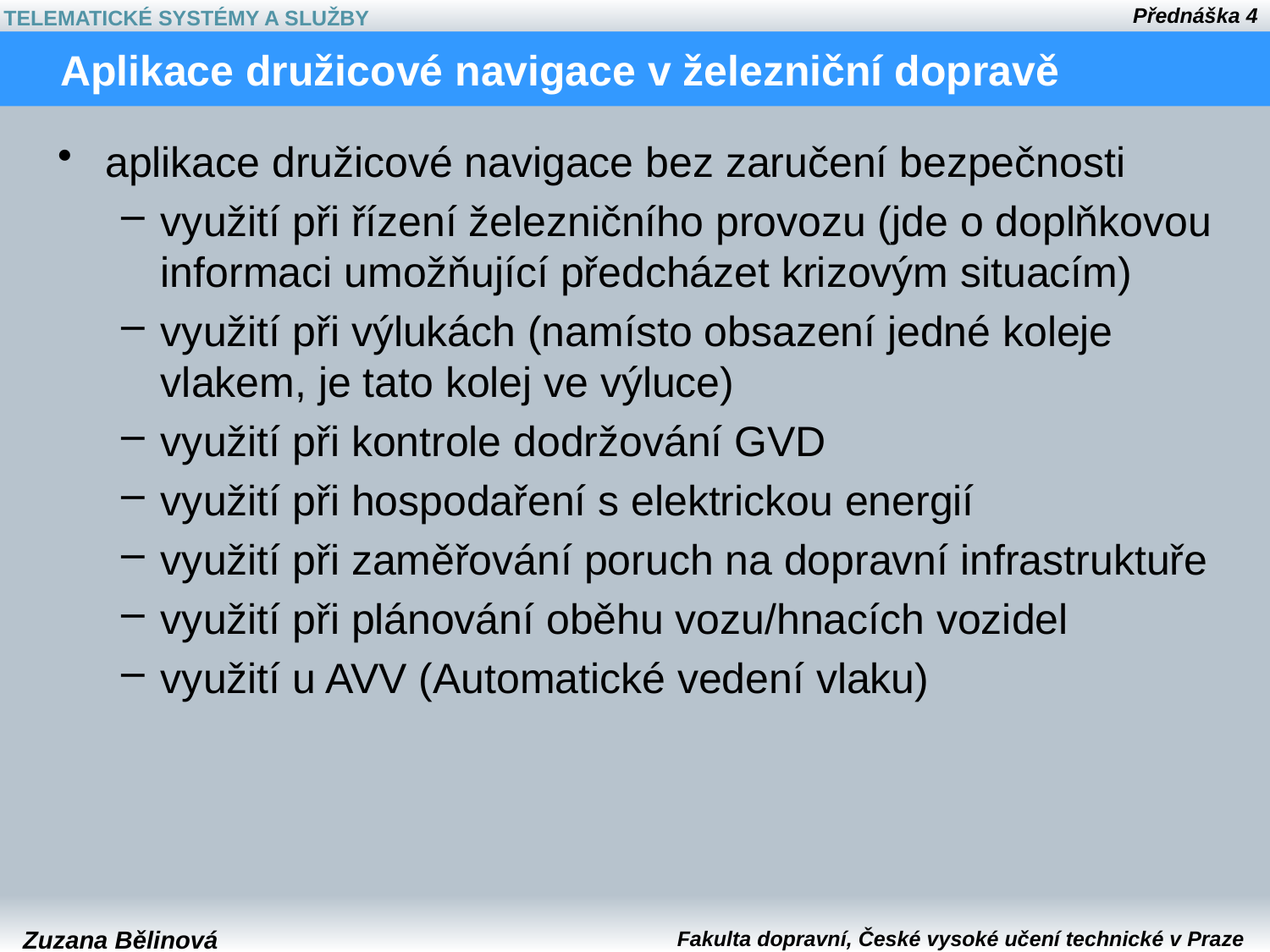

# Aplikace družicové navigace v železniční dopravě
aplikace družicové navigace bez zaručení bezpečnosti
využití při řízení železničního provozu (jde o doplňkovou informaci umožňující předcházet krizovým situacím)
využití při výlukách (namísto obsazení jedné koleje vlakem, je tato kolej ve výluce)
využití při kontrole dodržování GVD
využití při hospodaření s elektrickou energií
využití při zaměřování poruch na dopravní infrastruktuře
využití při plánování oběhu vozu/hnacích vozidel
využití u AVV (Automatické vedení vlaku)